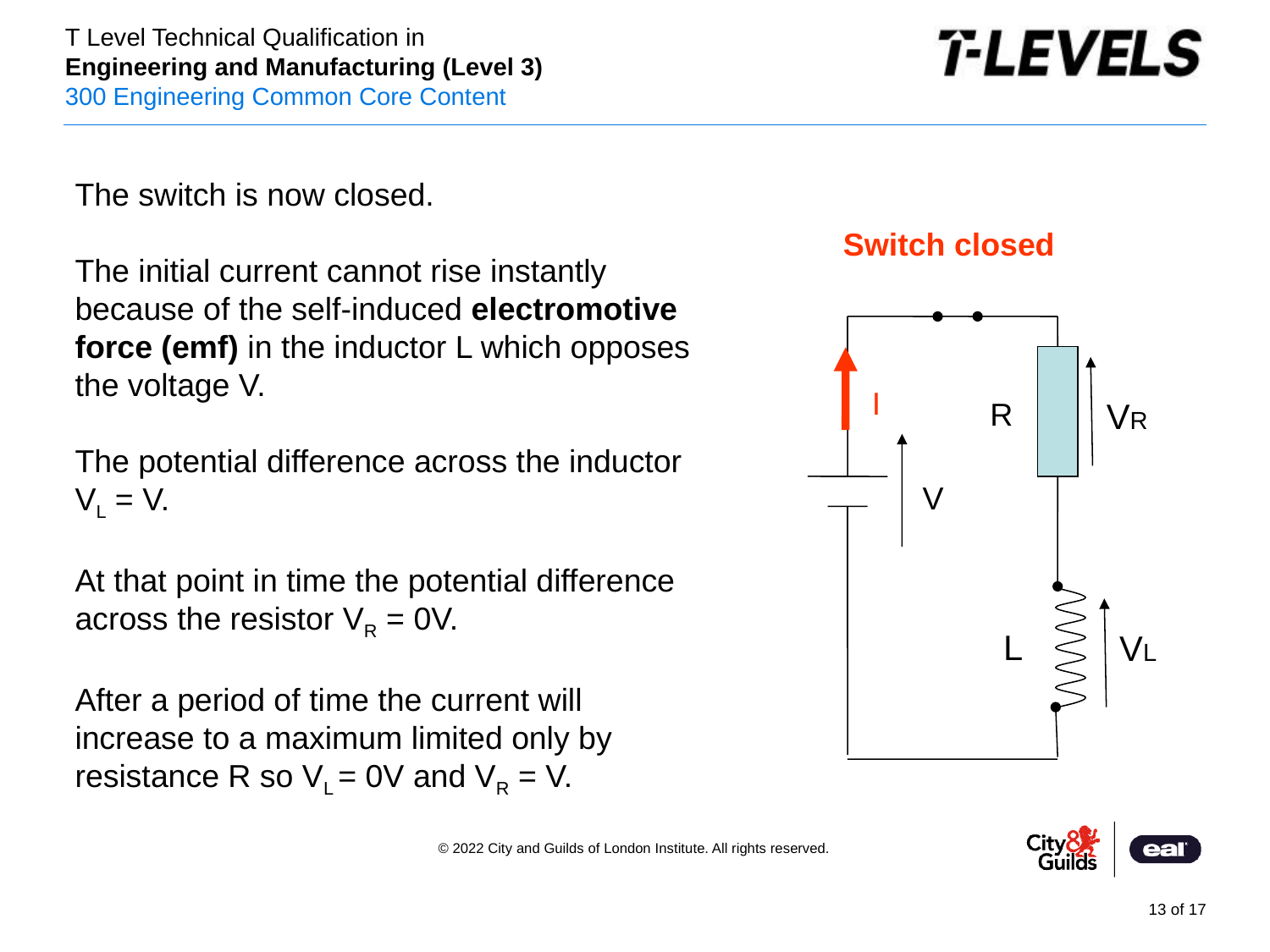

The switch is now closed.

The initial current cannot rise instantly because of the self-induced electromotive force (emf) in the inductor L which opposes the voltage V.

The potential difference across the inductor VL = V.

At that point in time the potential difference across the resistor VR = 0V.

After a period of time the current will increase to a maximum limited only by resistance R so VL = 0V and VR = V.
Switch closed

I
R
VR

V

L
VL